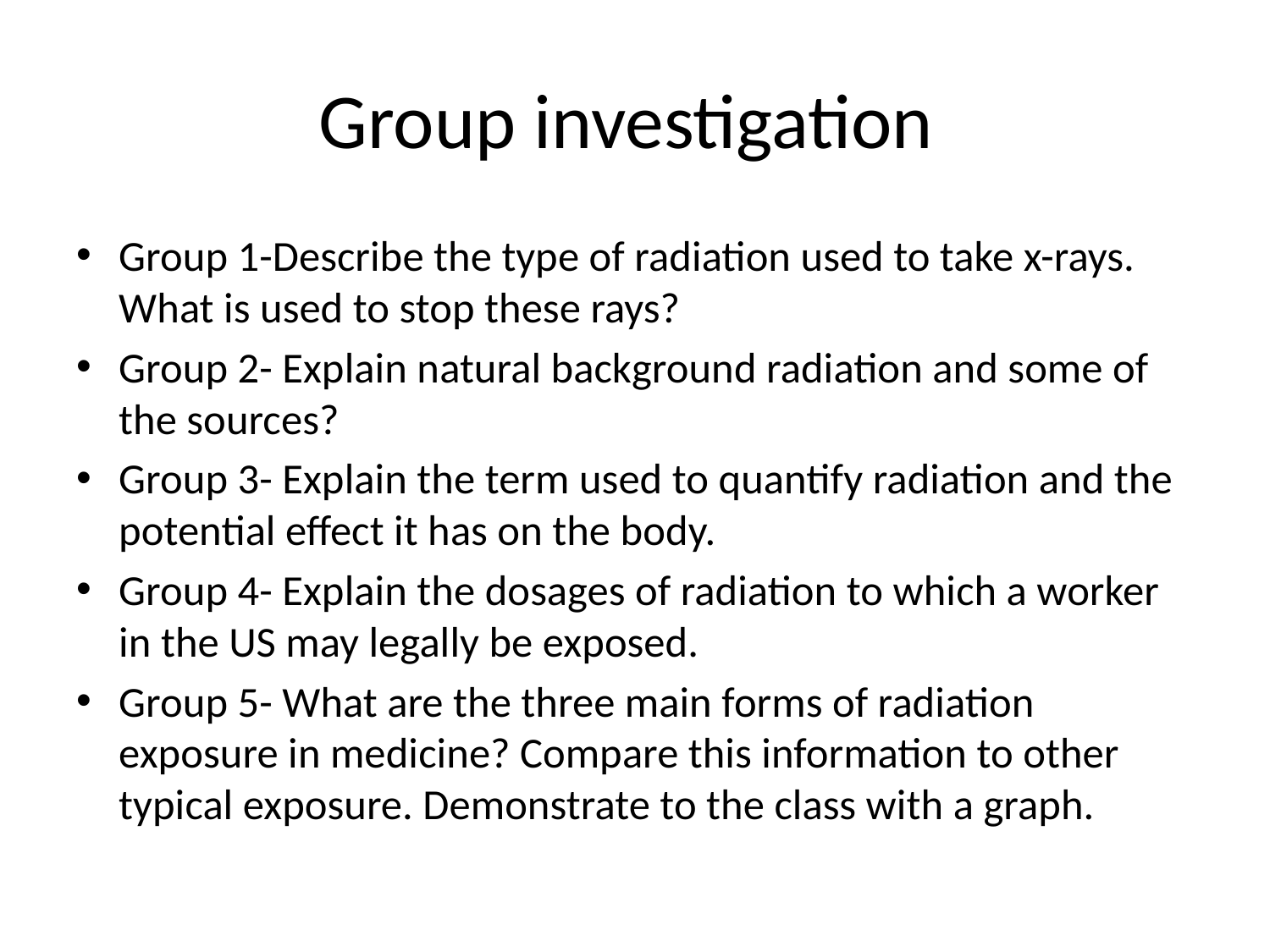

# Group investigation
Group 1-Describe the type of radiation used to take x-rays. What is used to stop these rays?
Group 2- Explain natural background radiation and some of the sources?
Group 3- Explain the term used to quantify radiation and the potential effect it has on the body.
Group 4- Explain the dosages of radiation to which a worker in the US may legally be exposed.
Group 5- What are the three main forms of radiation exposure in medicine? Compare this information to other typical exposure. Demonstrate to the class with a graph.